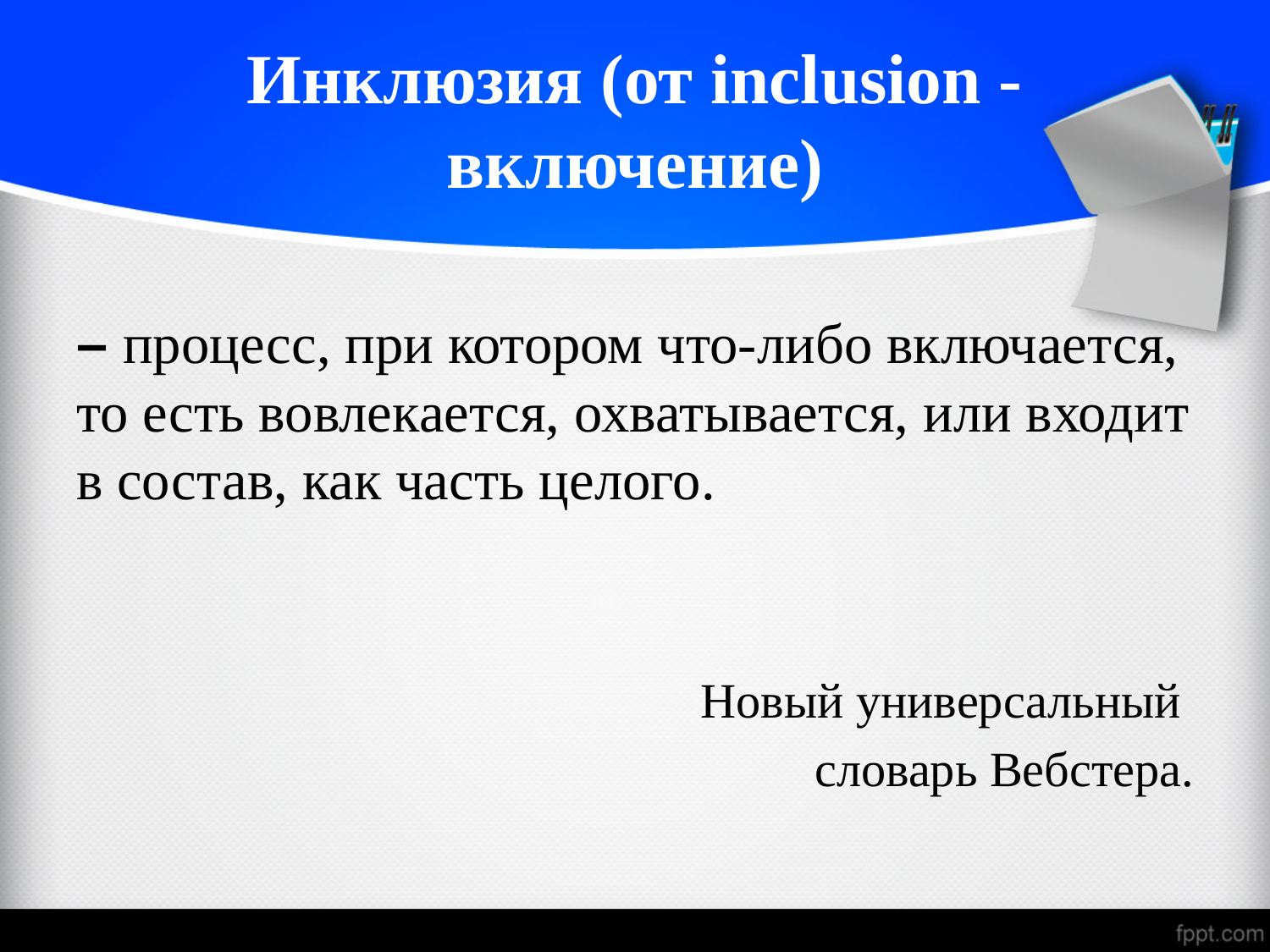

# Инклюзия (от inclusion - включение)

– процесс, при котором что-либо включается, то есть вовлекается, охватывается, или входит в состав, как часть целого.

Новый универсальный
словарь Вебстера.